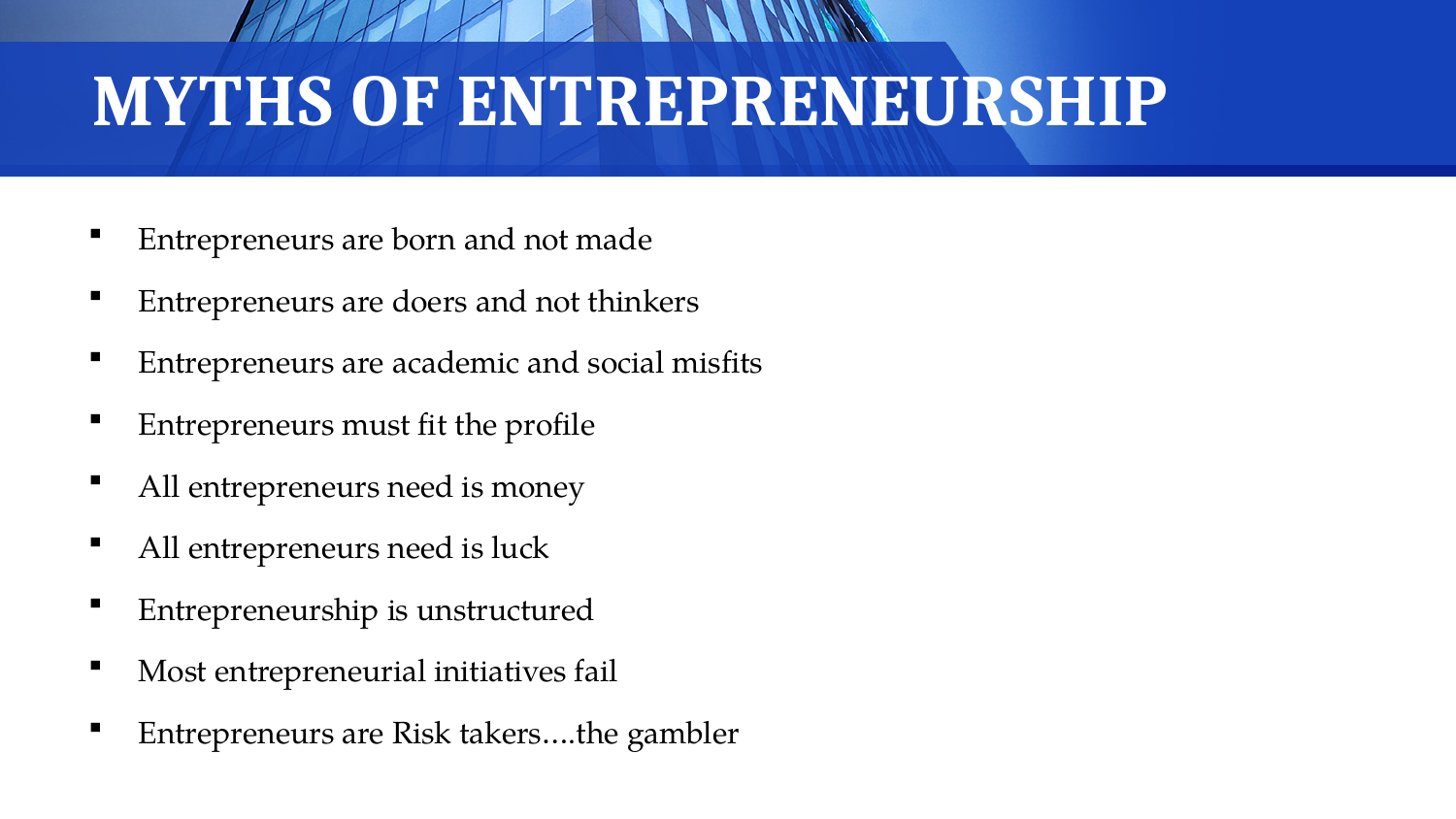

# MYTHS OF ENTREPRENEURSHIP
Entrepreneurs are born and not made
Entrepreneurs are doers and not thinkers
Entrepreneurs are academic and social misfits
Entrepreneurs must fit the profile
All entrepreneurs need is money
All entrepreneurs need is luck
Entrepreneurship is unstructured
Most entrepreneurial initiatives fail
Entrepreneurs are Risk takers….the gambler